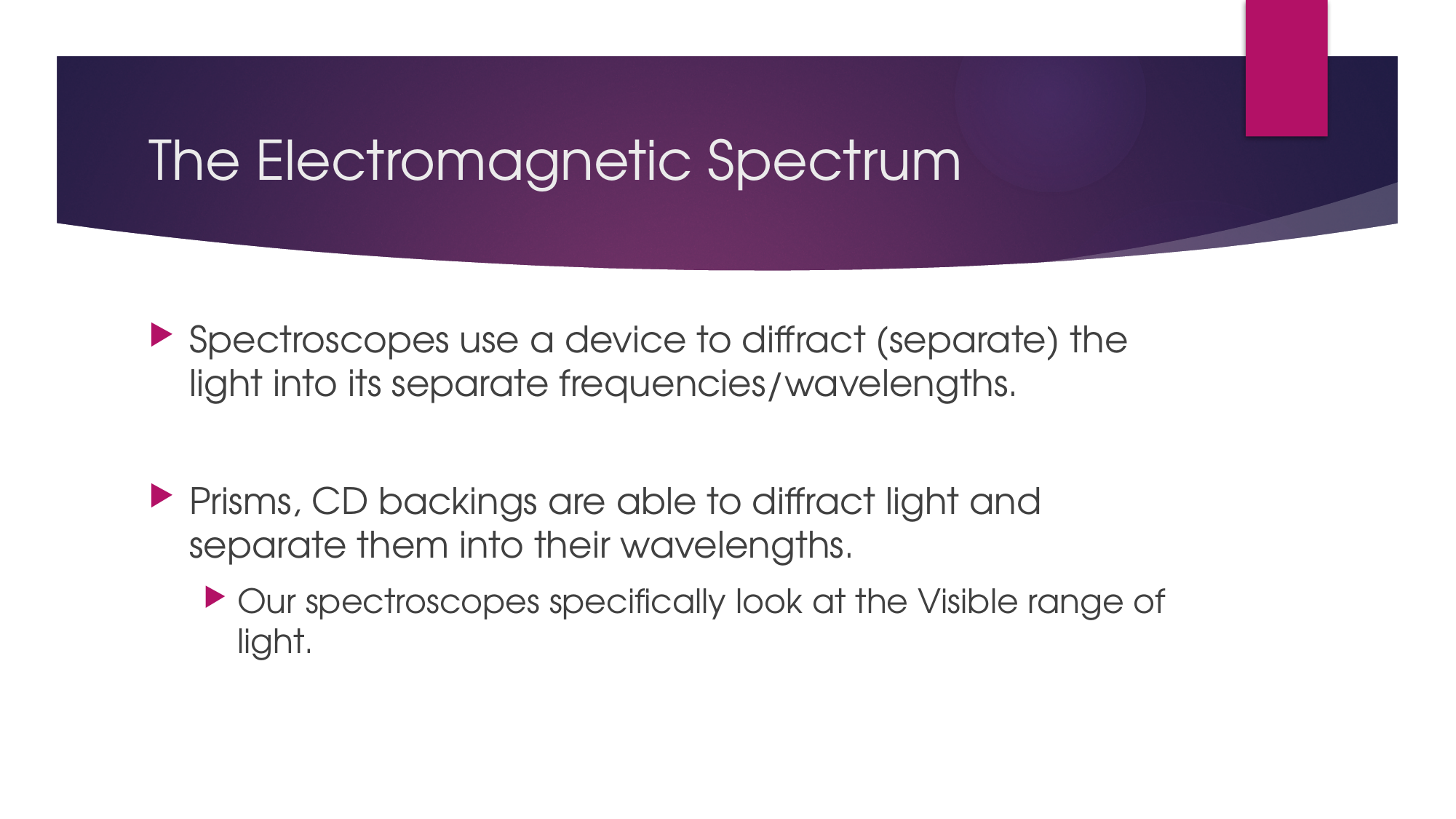

# The Electromagnetic Spectrum
Spectroscopes use a device to diffract (separate) the light into its separate frequencies/wavelengths.

Prisms, CD backings are able to diffract light and separate them into their wavelengths.
Our spectroscopes specifically look at the Visible range of light.